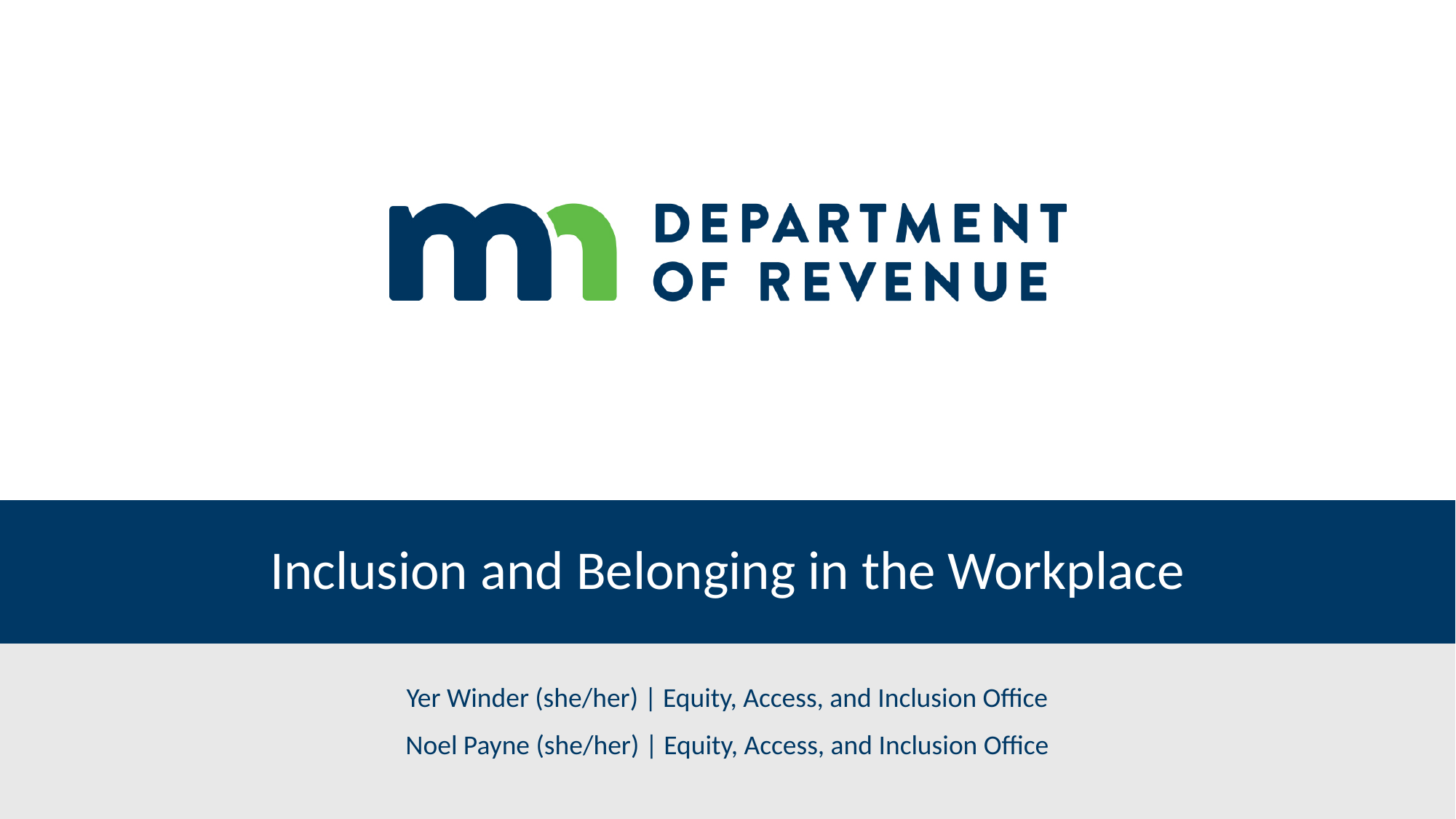

# Inclusion and Belonging in the Workplace
Yer Winder (she/her) | Equity, Access, and Inclusion Office
Noel Payne (she/her) | Equity, Access, and Inclusion Office